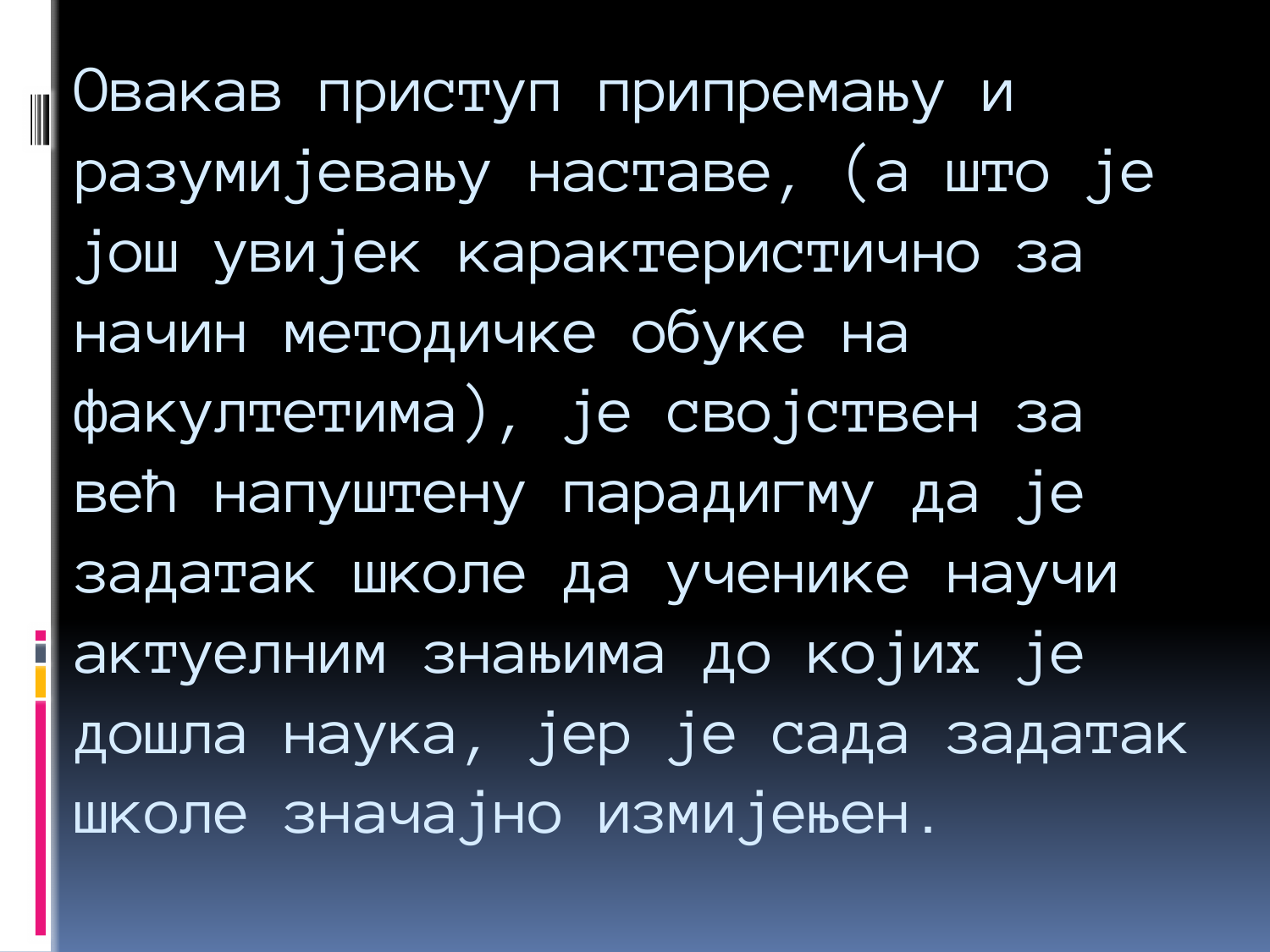

# Овакав приступ припремању и разумијевању наставе, (а што је још увијек карактеристично за начин методичке обуке на факултетима), је својствен за већ напуштену парадигму да је задатак школе да ученике научи актуелним знањима до којих је дошла наука, јер је сада задатак школе значајно измијењен.